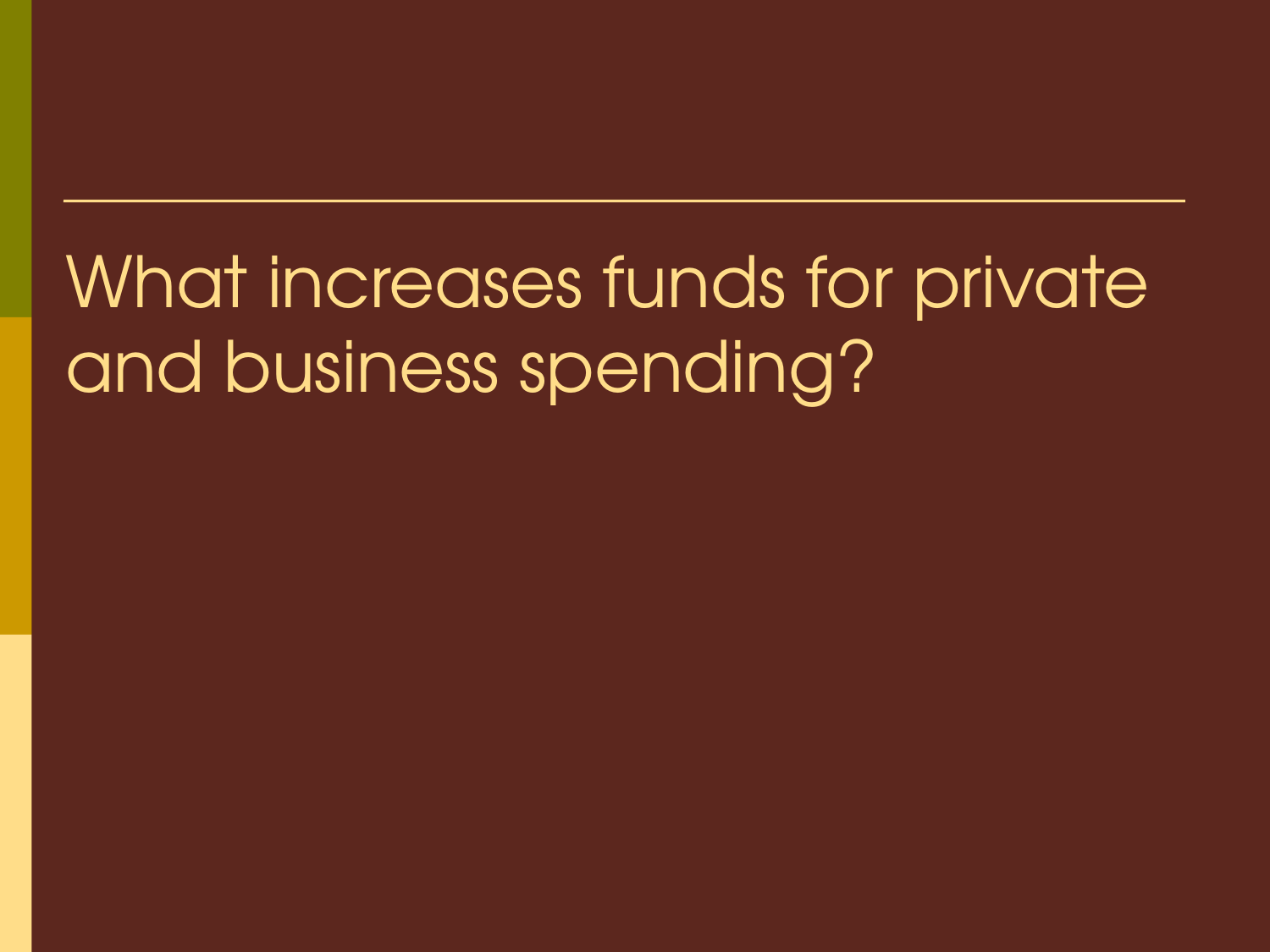

# What increases funds for private and business spending?